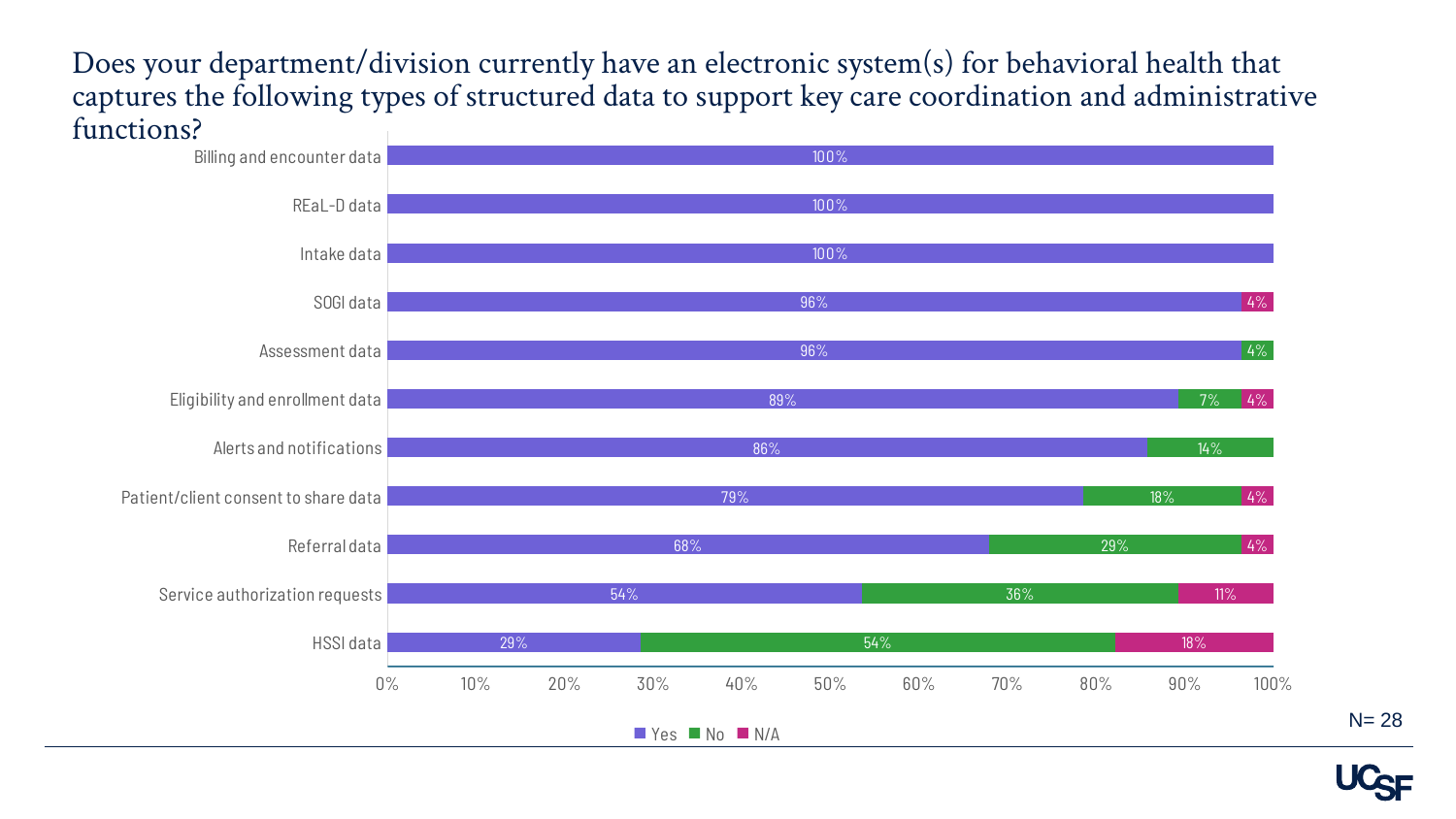

# Does your department/division currently have an electronic system(s) for behavioral health that captures the following types of structured data to support key care coordination and administrative functions?

### Chart

| Category | Yes | No | N/A |
|---|---|---|---|
| HSSI data | 0.2857142857142857 | 0.5357142857142857 | 0.17857142857142858 |
| Service authorization requests | 0.5357142857142857 | 0.35714285714285715 | 0.10714285714285714 |
| Referral data | 0.6785714285714286 | 0.2857142857142857 | 0.03571428571428571 |
| Patient/client consent to share data | 0.7857142857142857 | 0.17857142857142858 | 0.03571428571428571 |
| Alerts and notifications | 0.8571428571428571 | 0.14285714285714285 | 0.0 |
| Eligibility and enrollment data | 0.8928571428571429 | 0.07142857142857142 | 0.03571428571428571 |
| Assessment data | 0.9642857142857143 | 0.03571428571428571 | 0.0 |
| SOGI data | 0.9642857142857143 | 0.0 | 0.03571428571428571 |
| Intake data | 1.0 | 0.0 | 0.0 |
| REaL-D data | 1.0 | 0.0 | 0.0 |
| Billing and encounter data | 1.0 | 0.0 | 0.0 |
N= 28